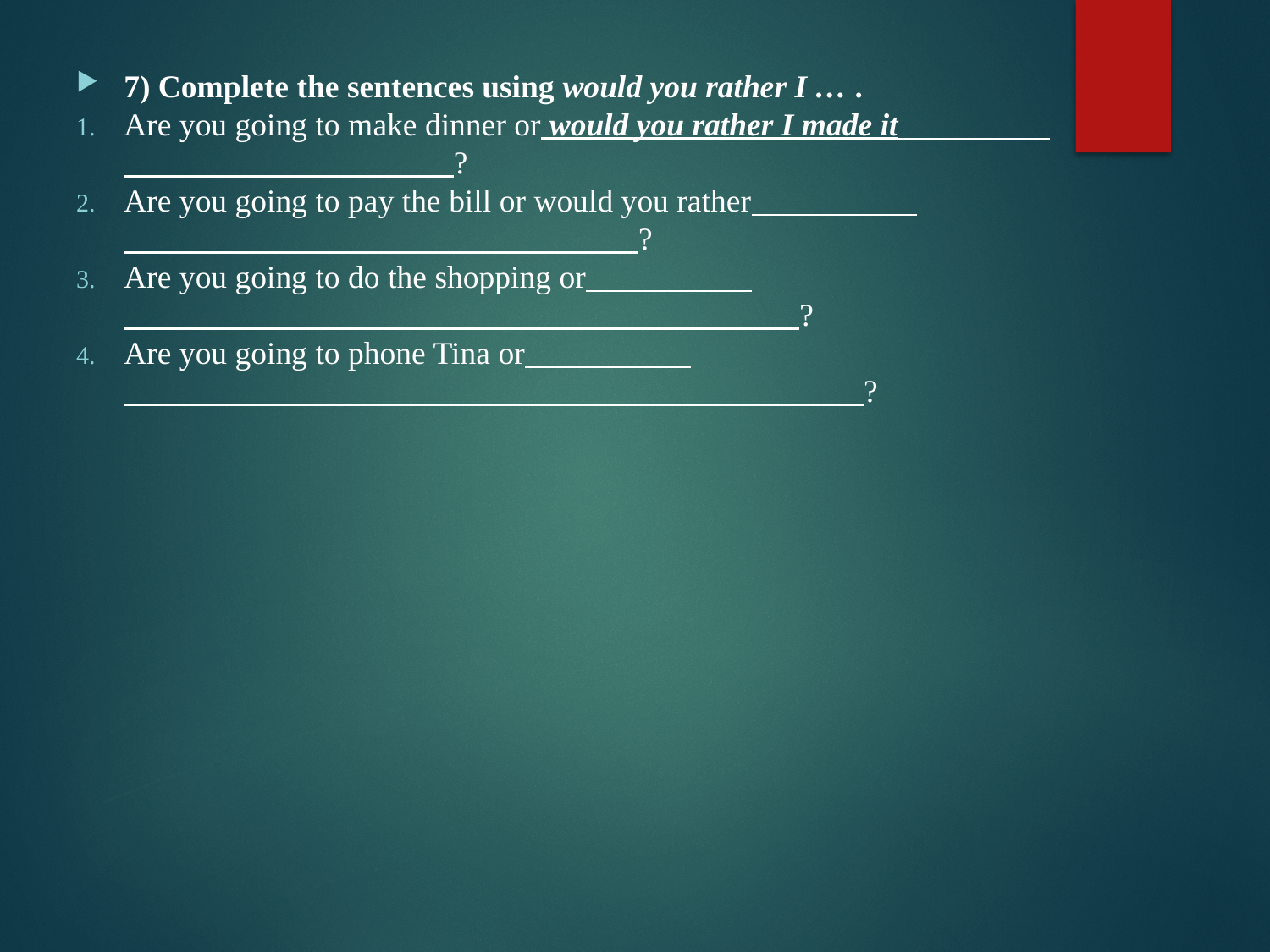

7) Complete the sentences using would you rather I … .
Are you going to make dinner or would you rather I made it                                                               ?
Are you going to pay the bill or would you rather                                                                                        ?
Are you going to do the shopping or                                                                                                            ?
Are you going to phone Tina or                                                                                                                    ?